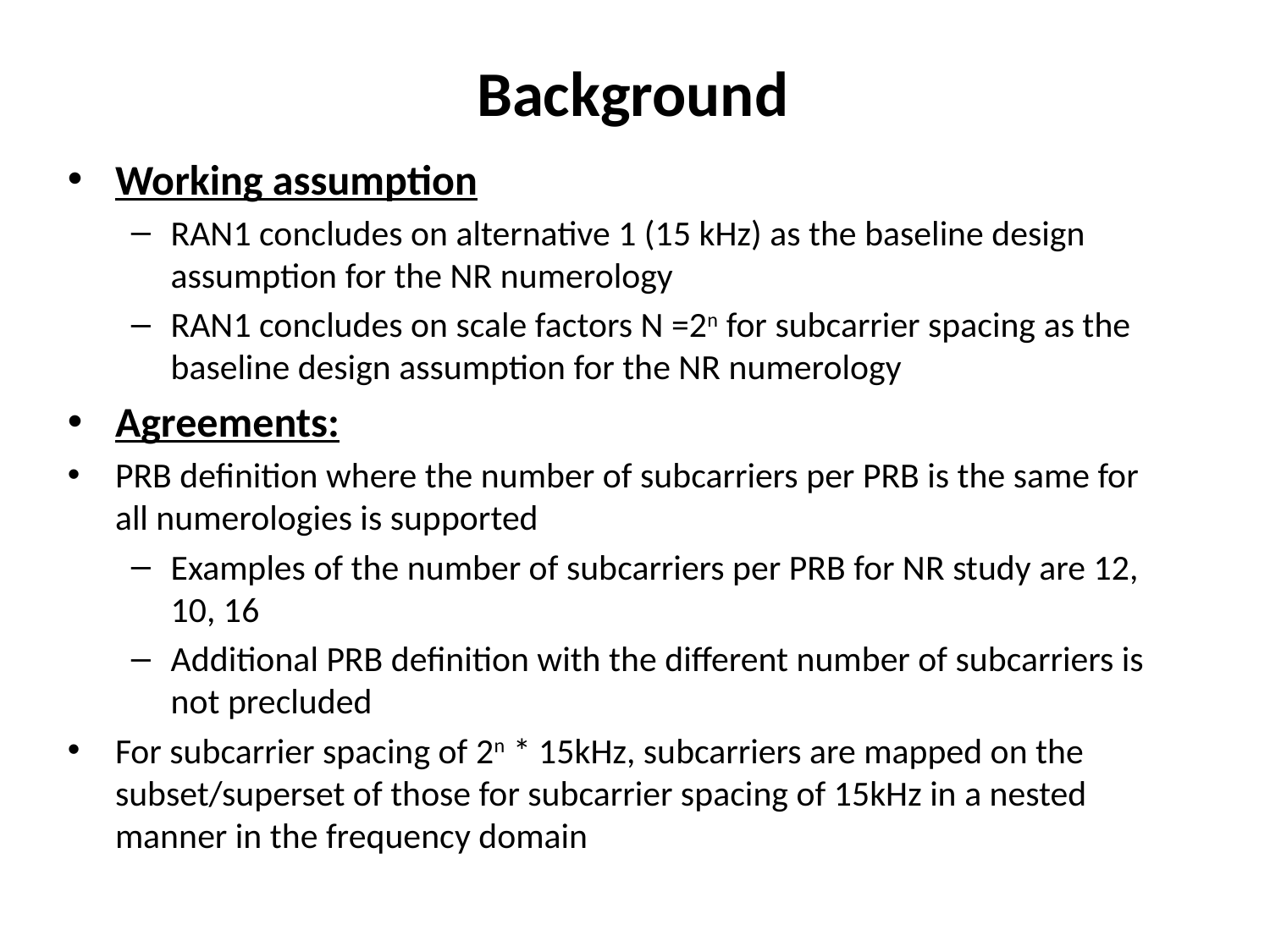

Background
Working assumption
RAN1 concludes on alternative 1 (15 kHz) as the baseline design assumption for the NR numerology
RAN1 concludes on scale factors N =2n for subcarrier spacing as the baseline design assumption for the NR numerology
Agreements:
PRB definition where the number of subcarriers per PRB is the same for all numerologies is supported
Examples of the number of subcarriers per PRB for NR study are 12, 10, 16
Additional PRB definition with the different number of subcarriers is not precluded
For subcarrier spacing of 2n * 15kHz, subcarriers are mapped on the subset/superset of those for subcarrier spacing of 15kHz in a nested manner in the frequency domain